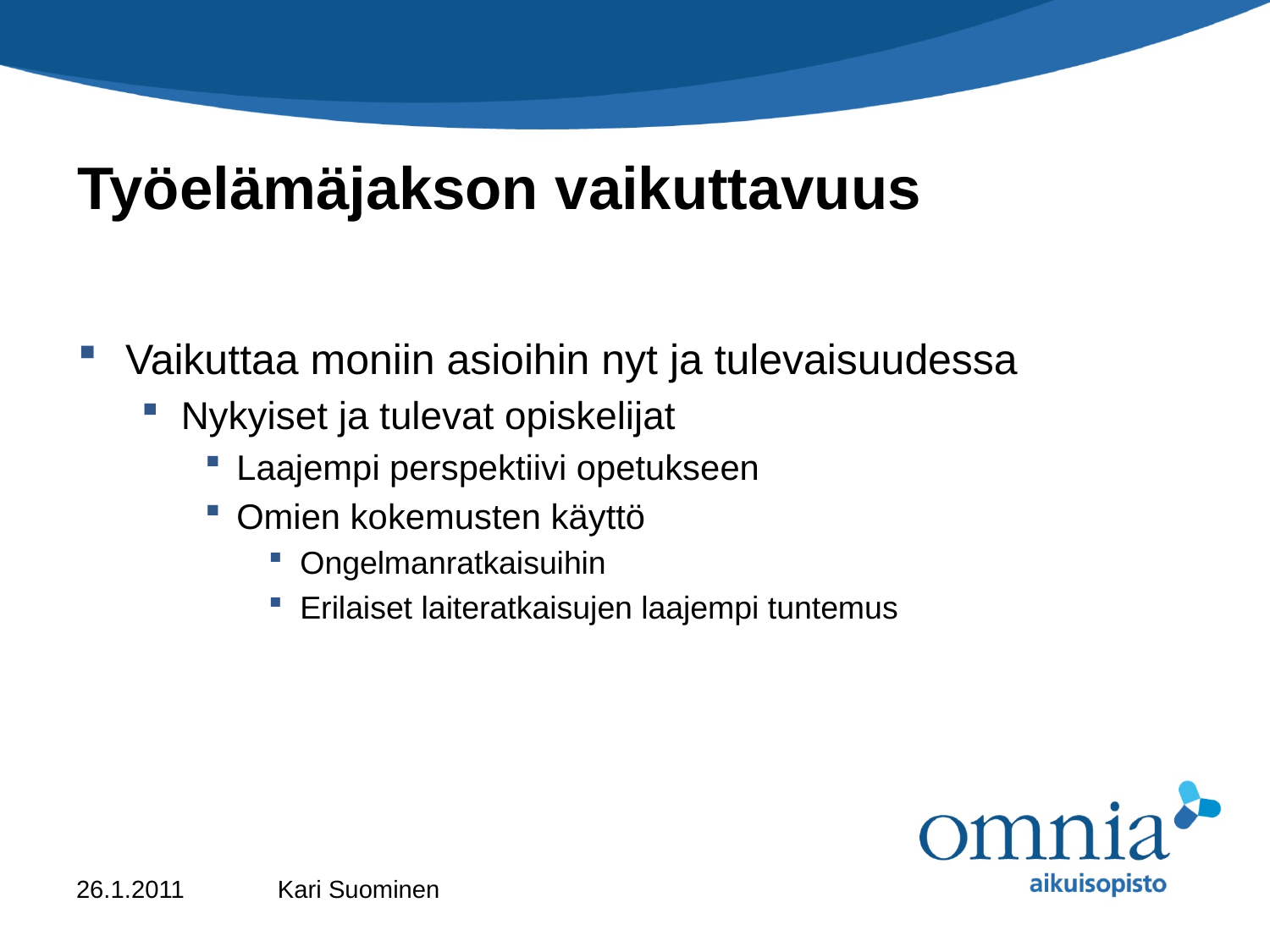

# Työelämäjakson vaikuttavuus
Vaikuttaa moniin asioihin nyt ja tulevaisuudessa
Nykyiset ja tulevat opiskelijat
Laajempi perspektiivi opetukseen
Omien kokemusten käyttö
Ongelmanratkaisuihin
Erilaiset laiteratkaisujen laajempi tuntemus

26.1.2011
Kari Suominen